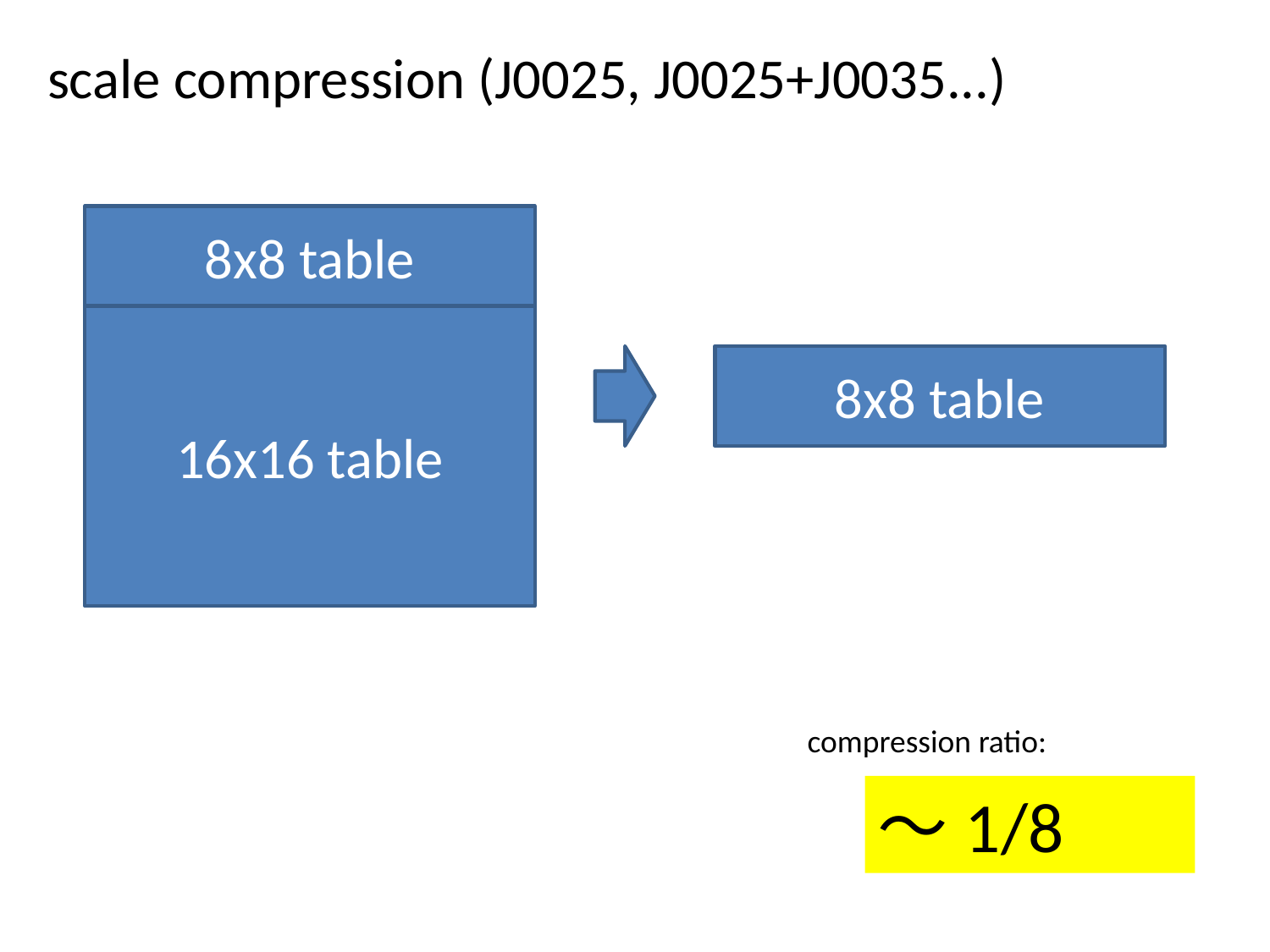

scale compression (J0025, J0025+J0035...)
8x8 table
16x16 table

8x8 table
compression ratio:
～1/8